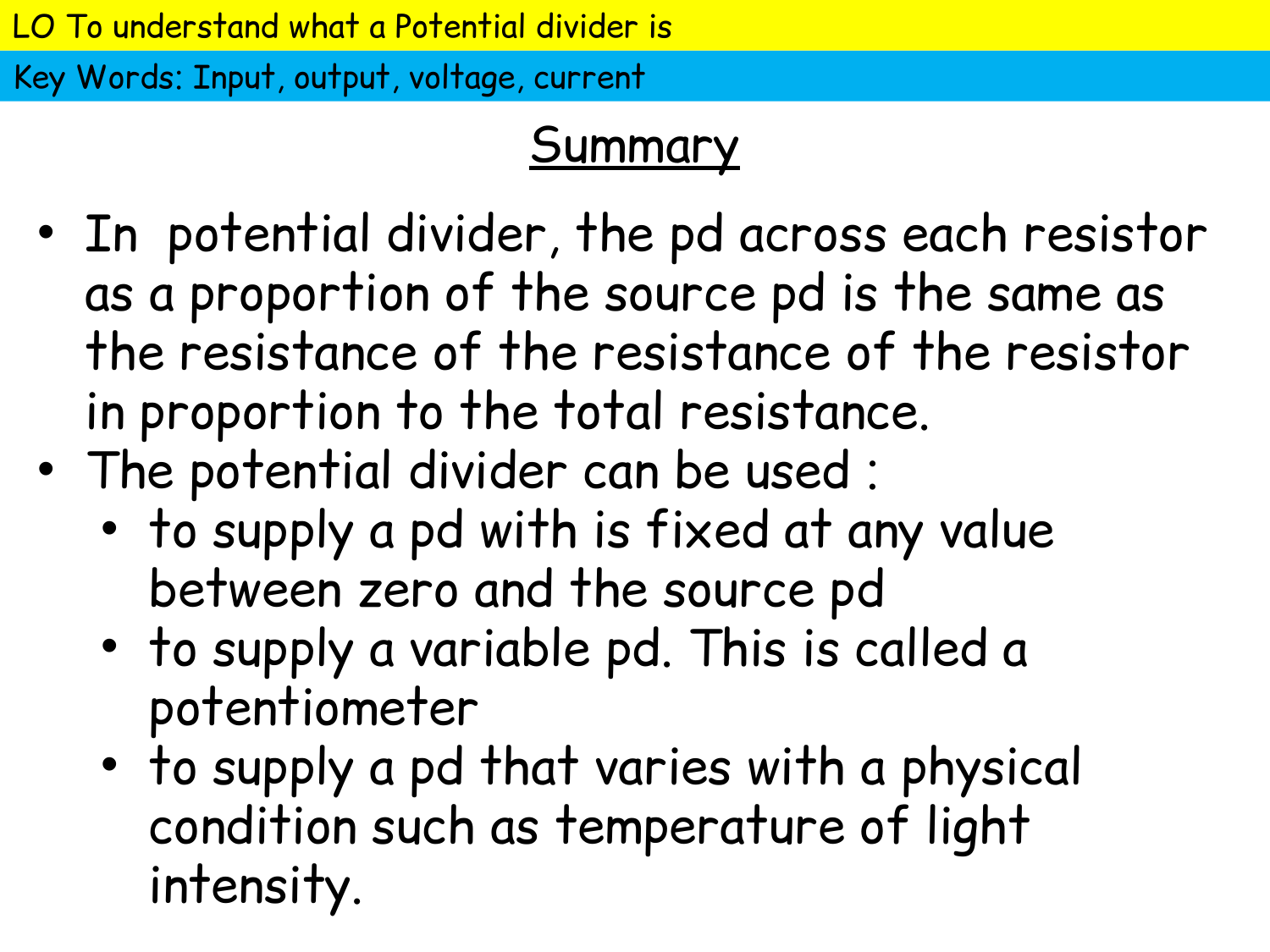

Summary
In  potential divider, the pd across each resistor as a proportion of the source pd is the same as the resistance of the resistance of the resistor in proportion to the total resistance.
The potential divider can be used :
to supply a pd with is fixed at any value between zero and the source pd
to supply a variable pd. This is called a potentiometer
to supply a pd that varies with a physical condition such as temperature of light intensity.